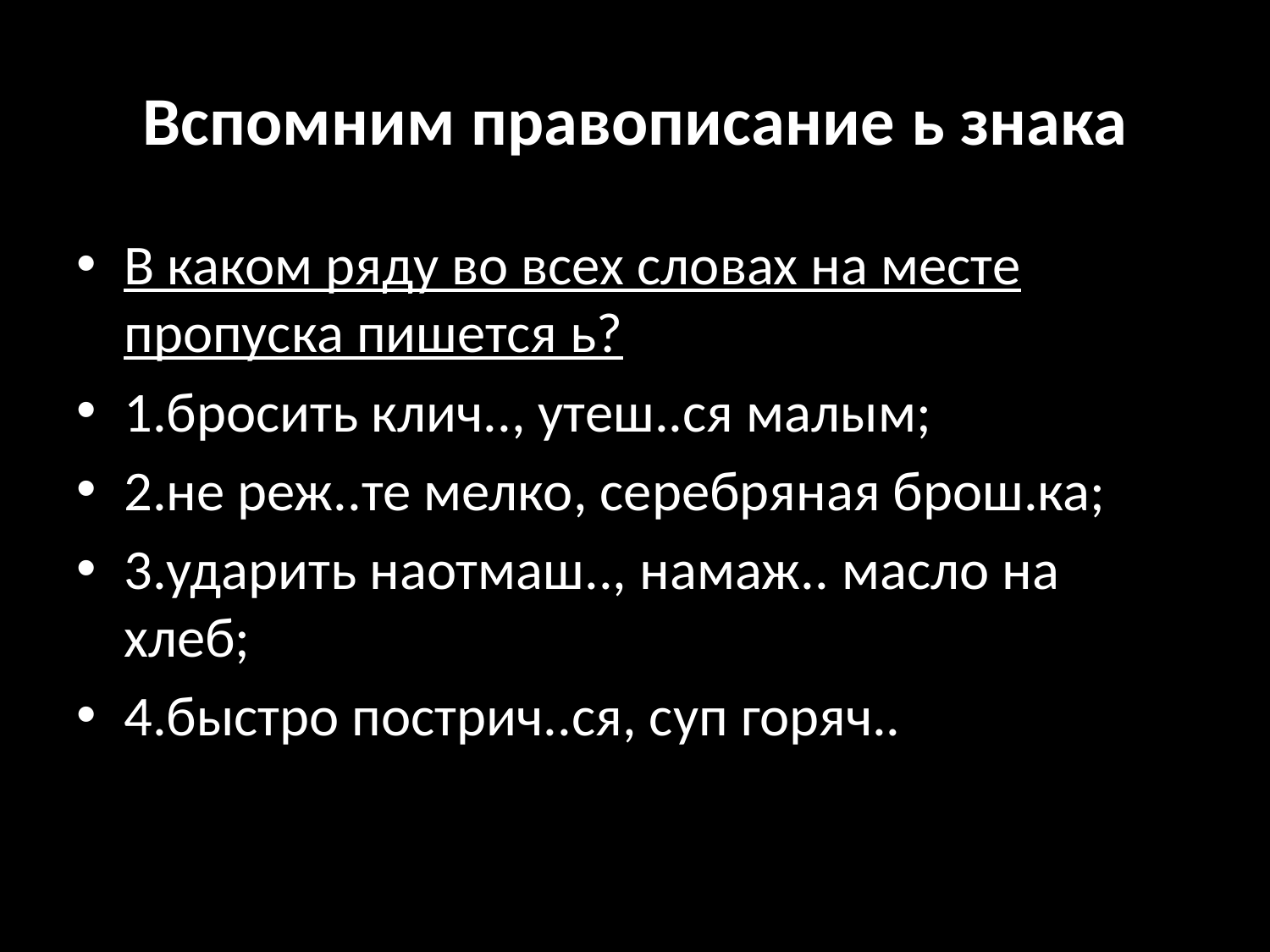

# Вспомним правописание ь знака
В каком ряду во всех словах на месте пропуска пишется ь?
1.бросить клич.., утеш..ся малым;
2.не реж..те мелко, серебряная брош.ка;
3.ударить наотмаш.., намаж.. масло на хлеб;
4.быстро пострич..ся, суп горяч..